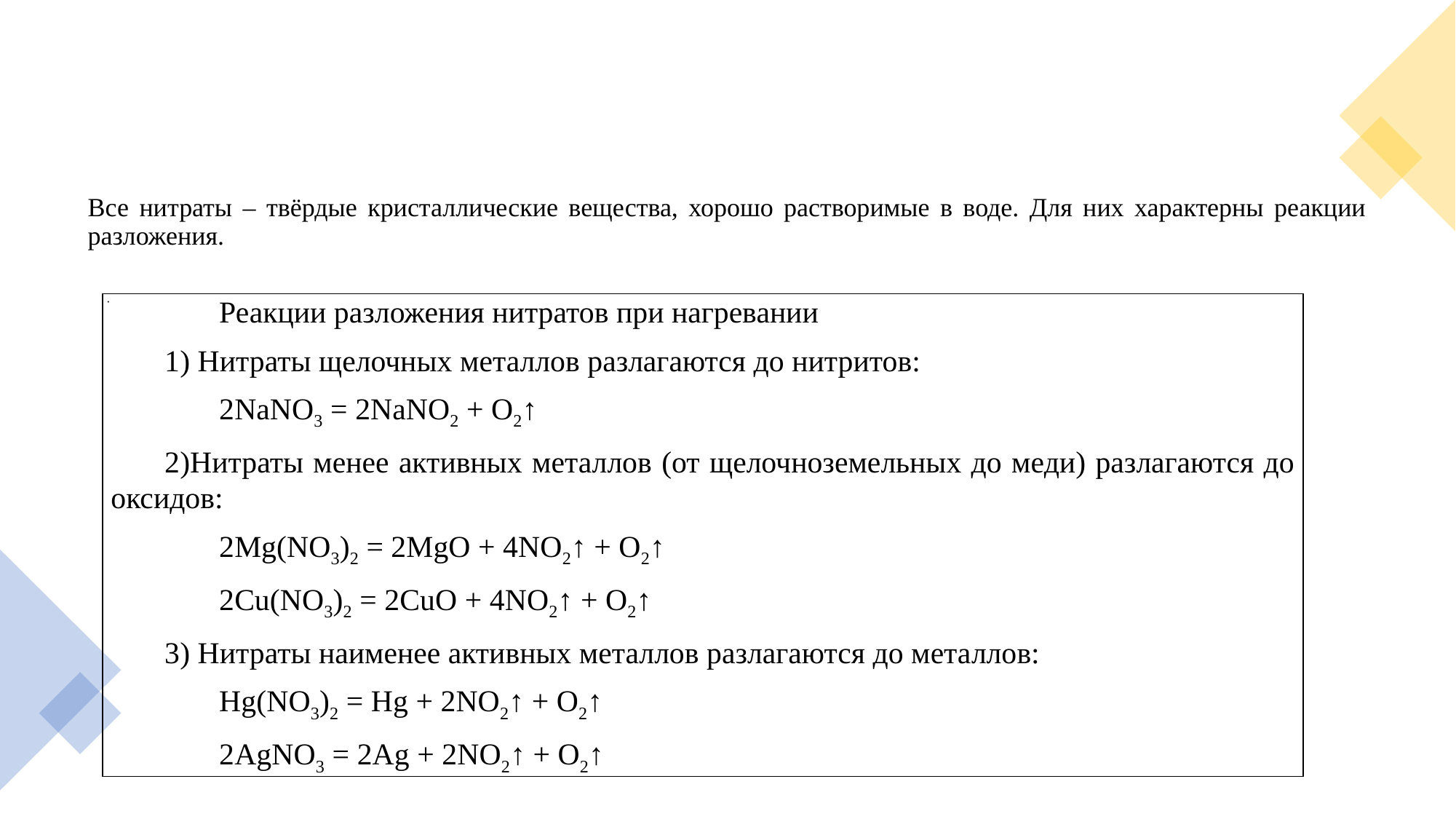

#
Все нитраты – твёрдые кристаллические вещества, хорошо растворимые в воде. Для них характерны реакции разложения.

| Реакции разложения нитратов при нагревании 1) Нитраты щелочных металлов разлагаются до нитритов: 2NaNO3 = 2NaNO2 + O2↑ 2)Нитраты менее активных металлов (от щелочноземельных до меди) разлагаются до оксидов: 2Mg(NO3)2 = 2MgO + 4NO2↑ + O2↑ 2Cu(NO3)2 = 2CuO + 4NO2↑ + O2↑ 3) Нитраты наименее активных металлов разлагаются до металлов: Hg(NO3)2 = Hg + 2NO2↑ + O2↑ 2AgNO3 = 2Ag + 2NO2↑ + O2↑ |
| --- |